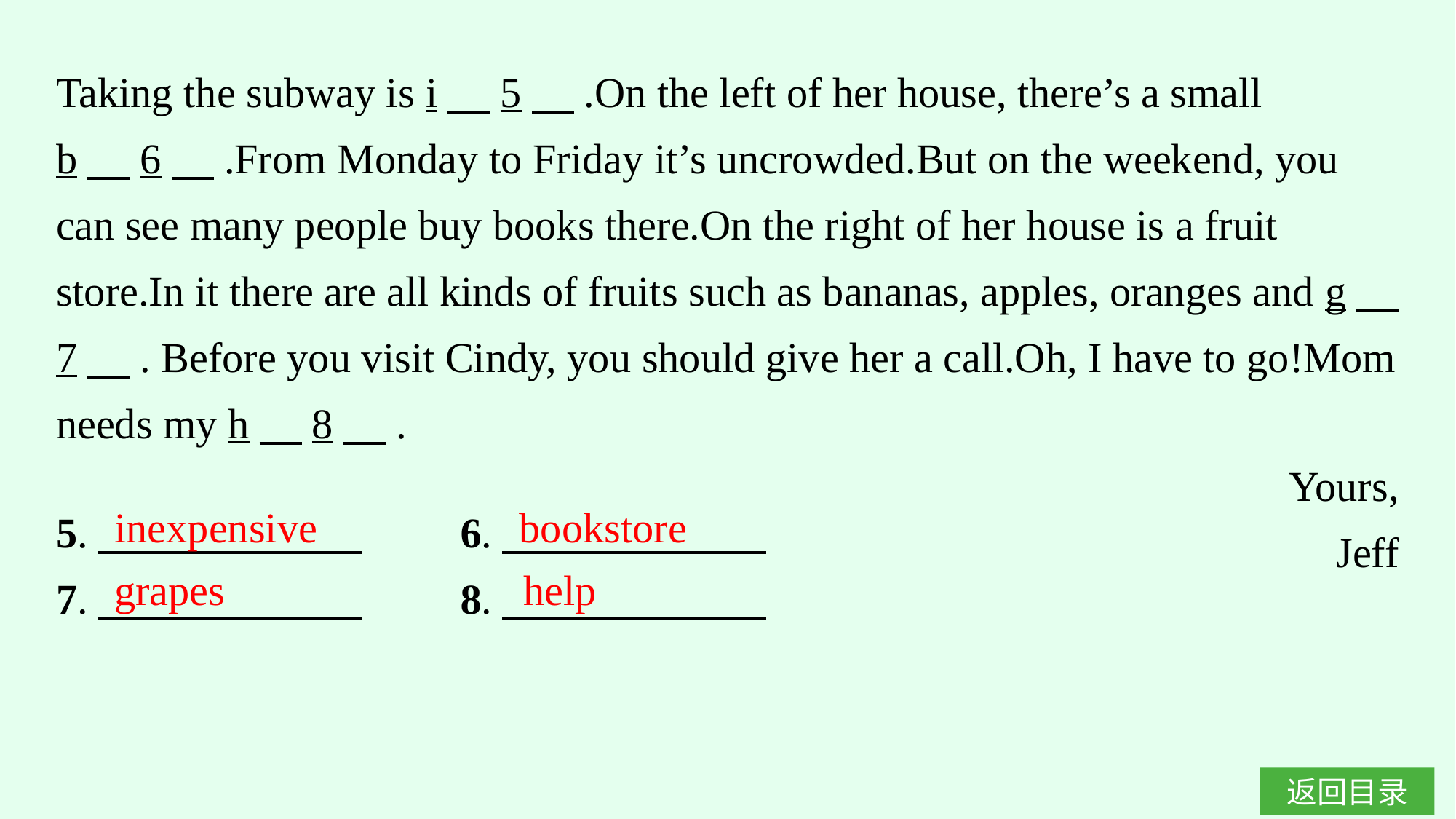

Taking the subway is i　5　.On the left of her house, there’s a small
b　6　.From Monday to Friday it’s uncrowded.But on the weekend, you can see many people buy books there.On the right of her house is a fruit store.In it there are all kinds of fruits such as bananas, apples, oranges and g　7　. Before you visit Cindy, you should give her a call.Oh, I have to go!Mom needs my h　8　.
Yours,
Jeff
5.　　　　　　 	  6.
7.　　　　　　 	  8.
inexpensive
bookstore
grapes
help